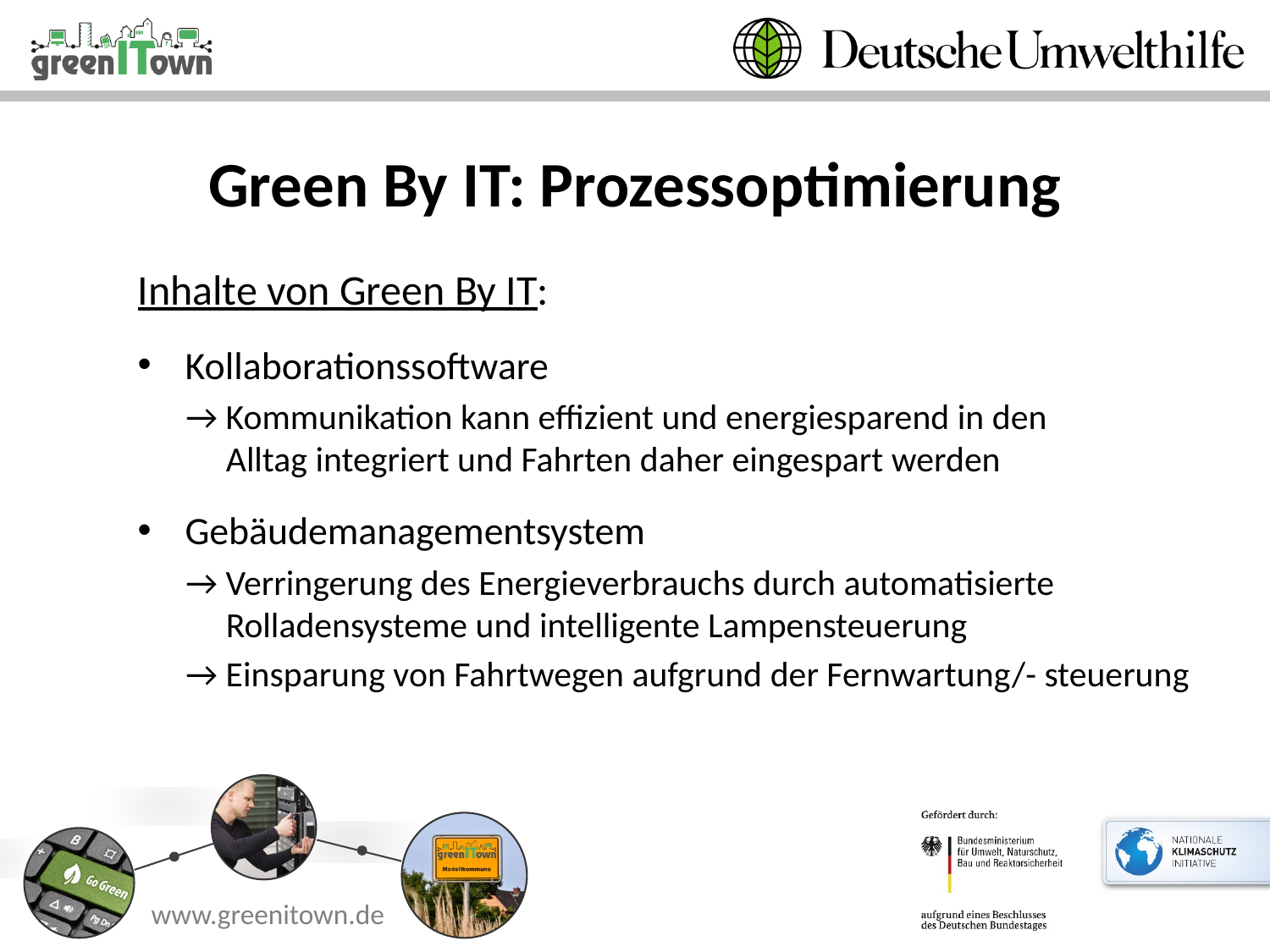

# Green By IT: Prozessoptimierung
Inhalte von Green By IT:

Kollaborationssoftware
      → Kommunikation kann effizient und energiesparend in den
           Alltag integriert und Fahrten daher eingespart werden

Gebäudemanagementsystem
      → Verringerung des Energieverbrauchs durch automatisierte
           Rolladensysteme und intelligente Lampensteuerung
      → Einsparung von Fahrtwegen aufgrund der Fernwartung/- steuerung